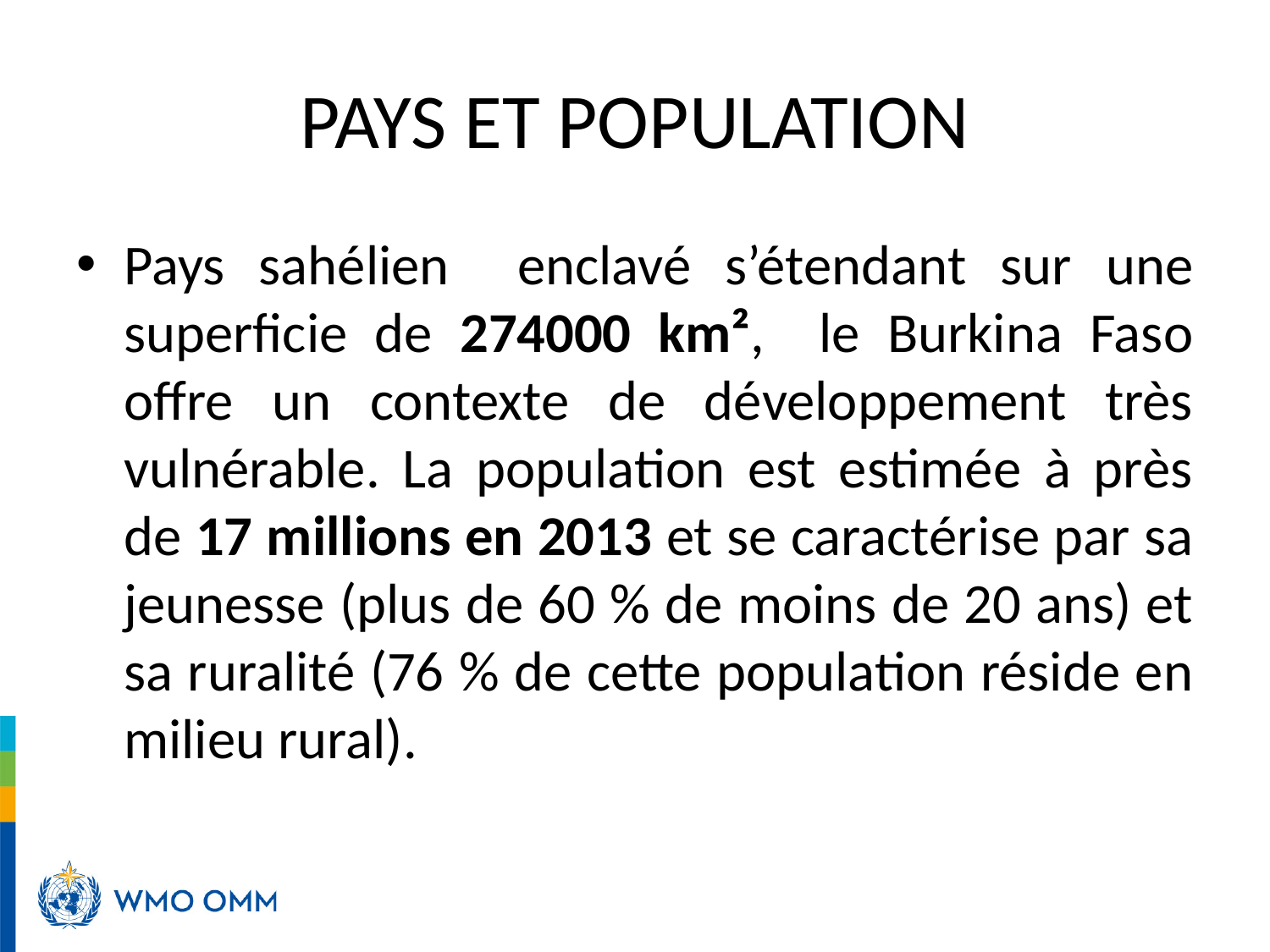

# PAYS ET POPULATION
Pays sahélien  enclavé s’étendant sur une superficie de 274000 km²,  le Burkina Faso offre un contexte de développement très vulnérable. La population est estimée à près de 17 millions en 2013 et se caractérise par sa jeunesse (plus de 60 % de moins de 20 ans) et sa ruralité (76 % de cette population réside en milieu rural).